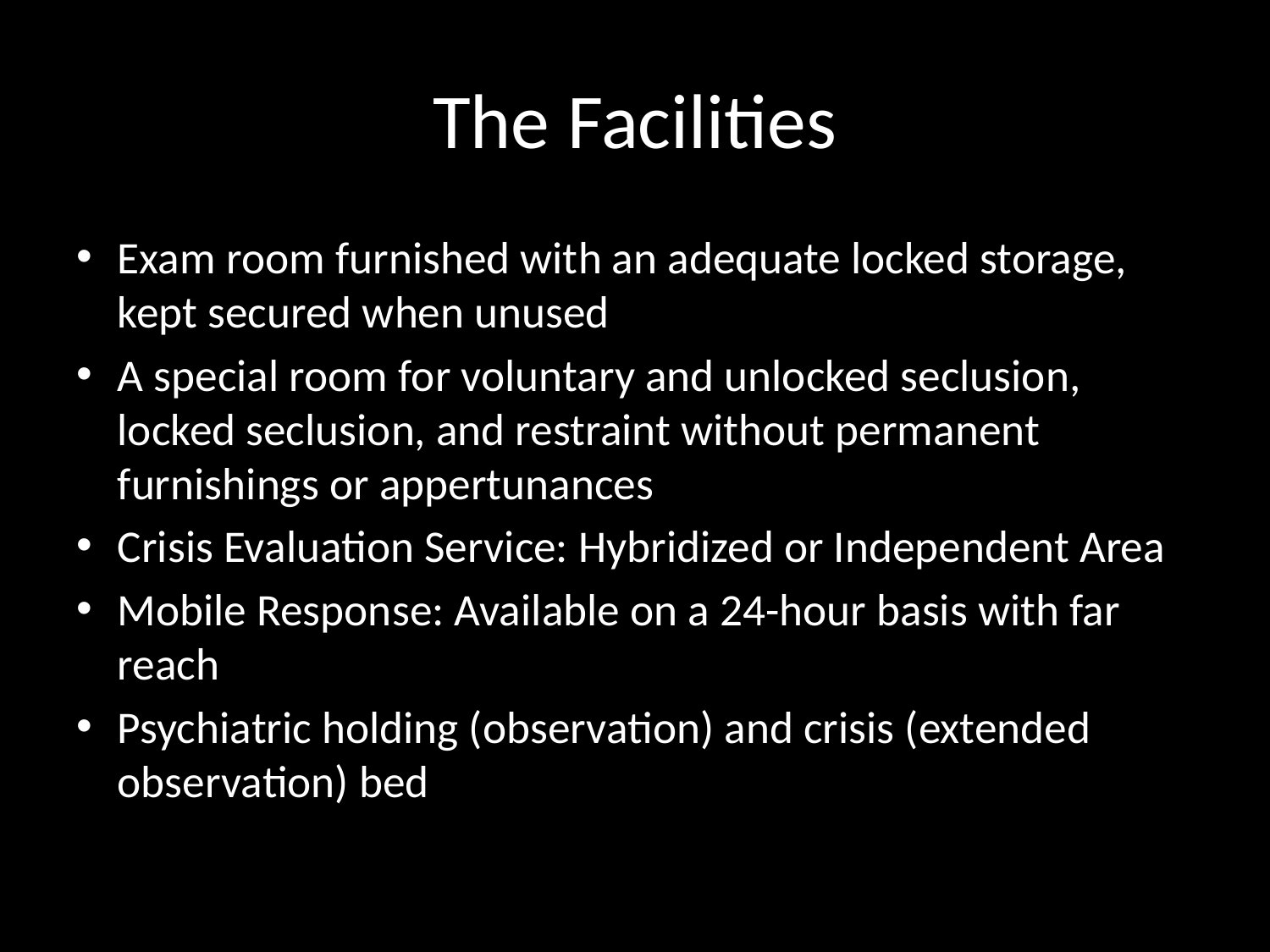

# The Facilities
Exam room furnished with an adequate locked storage, kept secured when unused
A special room for voluntary and unlocked seclusion, locked seclusion, and restraint without permanent furnishings or appertunances
Crisis Evaluation Service: Hybridized or Independent Area
Mobile Response: Available on a 24-hour basis with far reach
Psychiatric holding (observation) and crisis (extended observation) bed